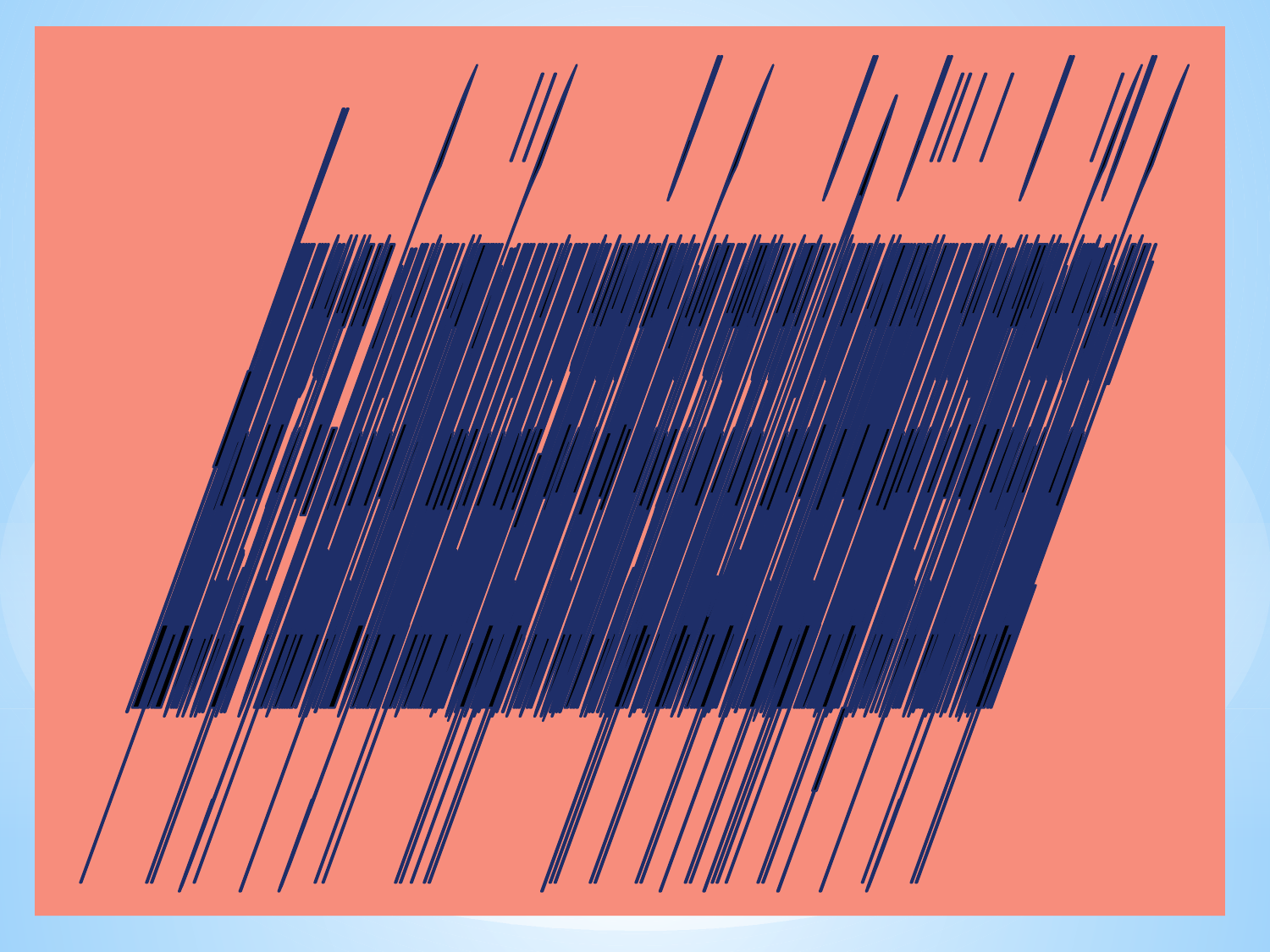

Ұшқыш емес зат деп – бу қысымы еріткіш буының қысымынан әлдеқайда төмен болатын заттарды айтады.Осындай ерітінділердің мынадай ұасиеттерін байқауға болады:
2